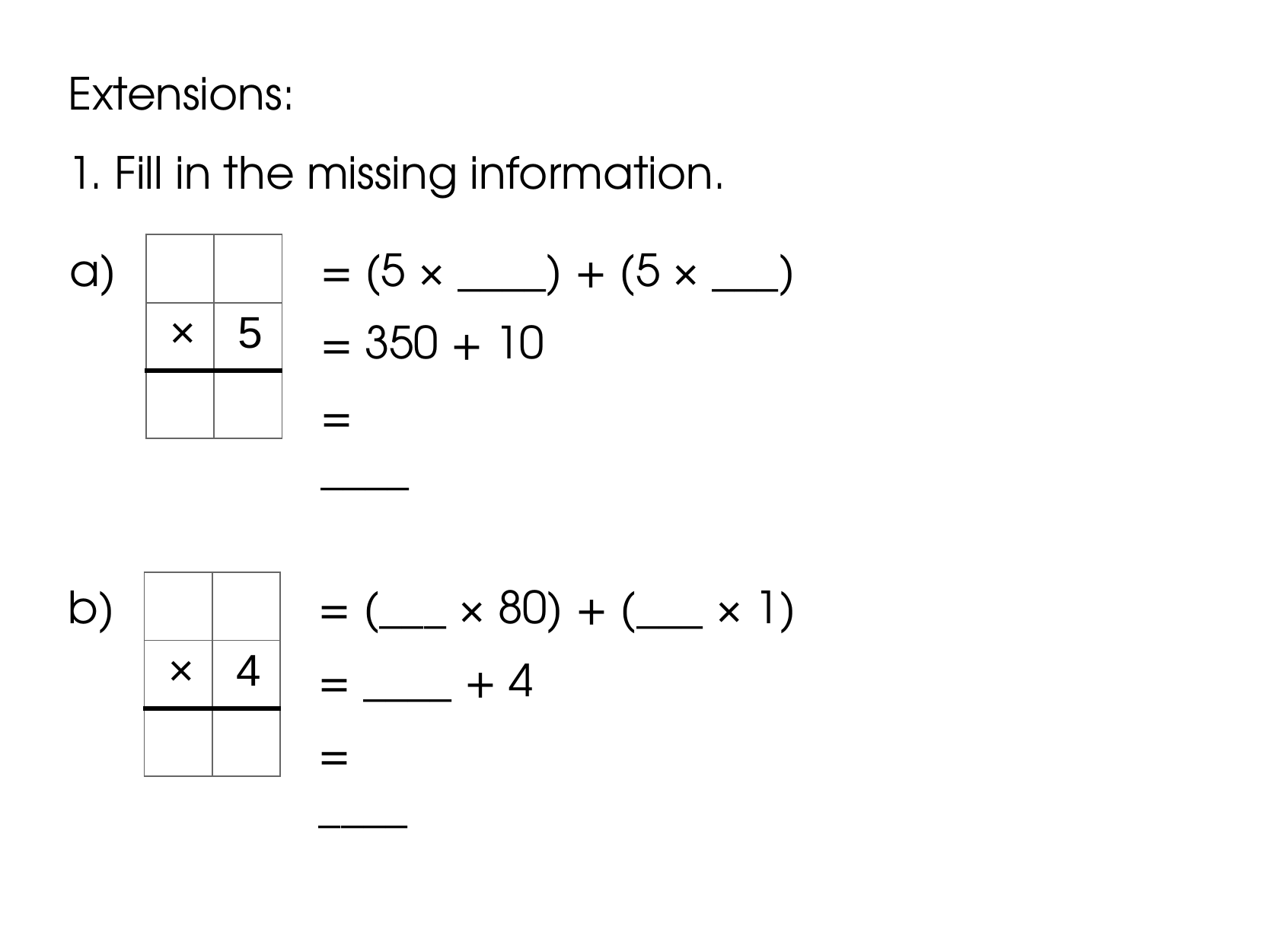

Extensions:
1. Fill in the missing information.
|  |  |
| --- | --- |
| × | 5 |
|  |  |
a)
= (5 × ____) + (5 × ___)
= 350 + 10
= ____
|  |  |
| --- | --- |
| × | 4 |
|  |  |
b)
= (___ × 80) + (___ × 1)
= ____ + 4
= ____